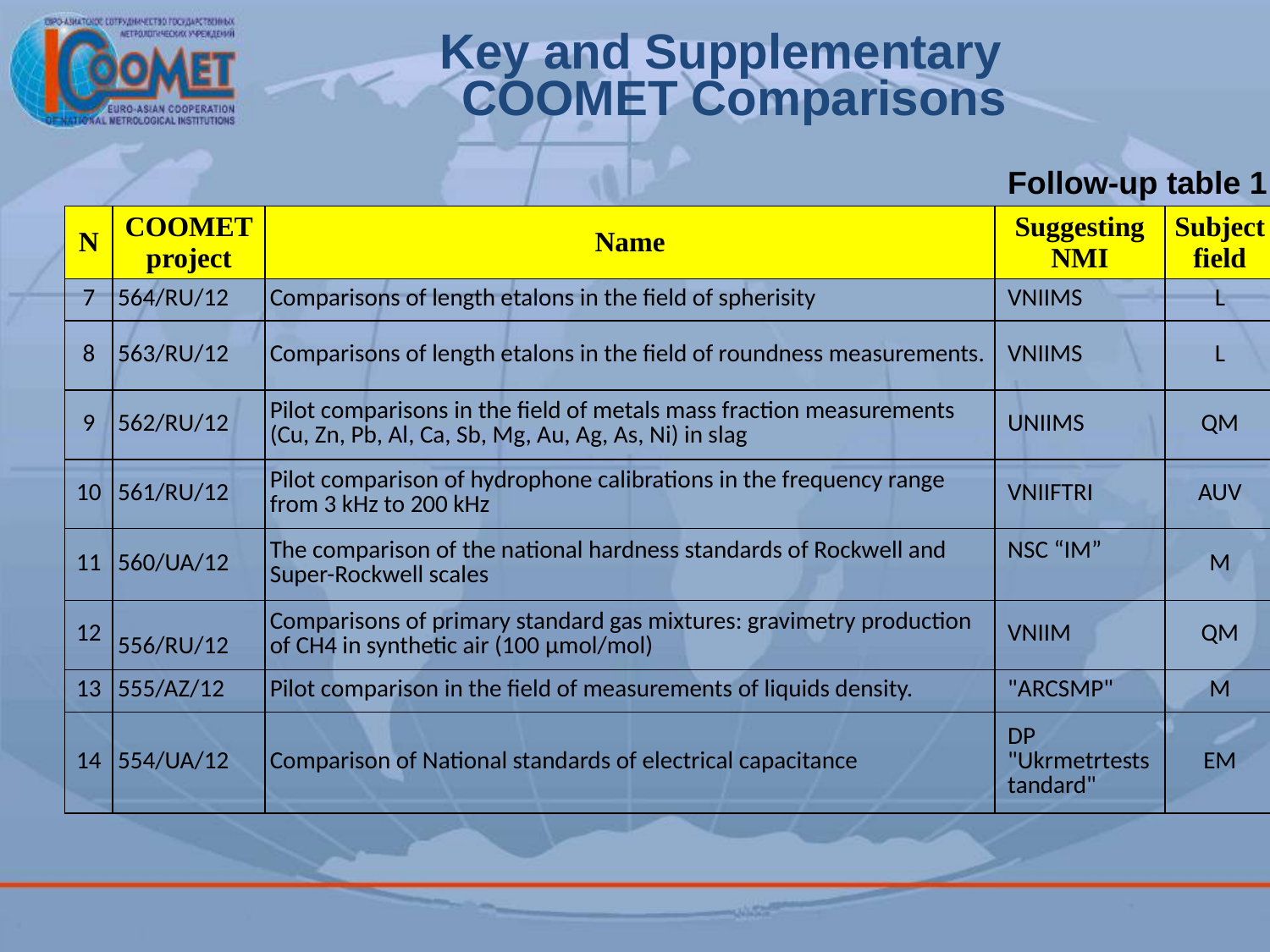

Key and Supplementary
 COOMET Comparisons
Follow-up table 1
| N | COOMET project | Name | Suggesting NMI | Subject field |
| --- | --- | --- | --- | --- |
| 7 | 564/RU/12 | Comparisons of length etalons in the field of spherisity | VNIIMS | L |
| 8 | 563/RU/12 | Comparisons of length etalons in the field of roundness measurements. | VNIIMS | L |
| 9 | 562/RU/12 | Pilot comparisons in the field of metals mass fraction measurements (Cu, Zn, Pb, Al, Ca, Sb, Mg, Au, Ag, As, Ni) in slag | UNIIMS | QM |
| 10 | 561/RU/12 | Pilot comparison of hydrophone calibrations in the frequency range from 3 kHz to 200 kHz | VNIIFTRI | AUV |
| 11 | 560/UA/12 | The comparison of the national hardness standards of Rockwell and Super-Rockwell scales | NSC “IM” | M |
| 12 | 556/RU/12 | Comparisons of primary standard gas mixtures: gravimetry production of CH4 in synthetic air (100 μmol/mol) | VNIIM | QM |
| 13 | 555/AZ/12 | Pilot comparison in the field of measurements of liquids density. | "АRCSМP" | M |
| 14 | 554/UA/12 | Comparison of National standards of electrical capacitance | DP "Ukrmetrteststandard" | EM |